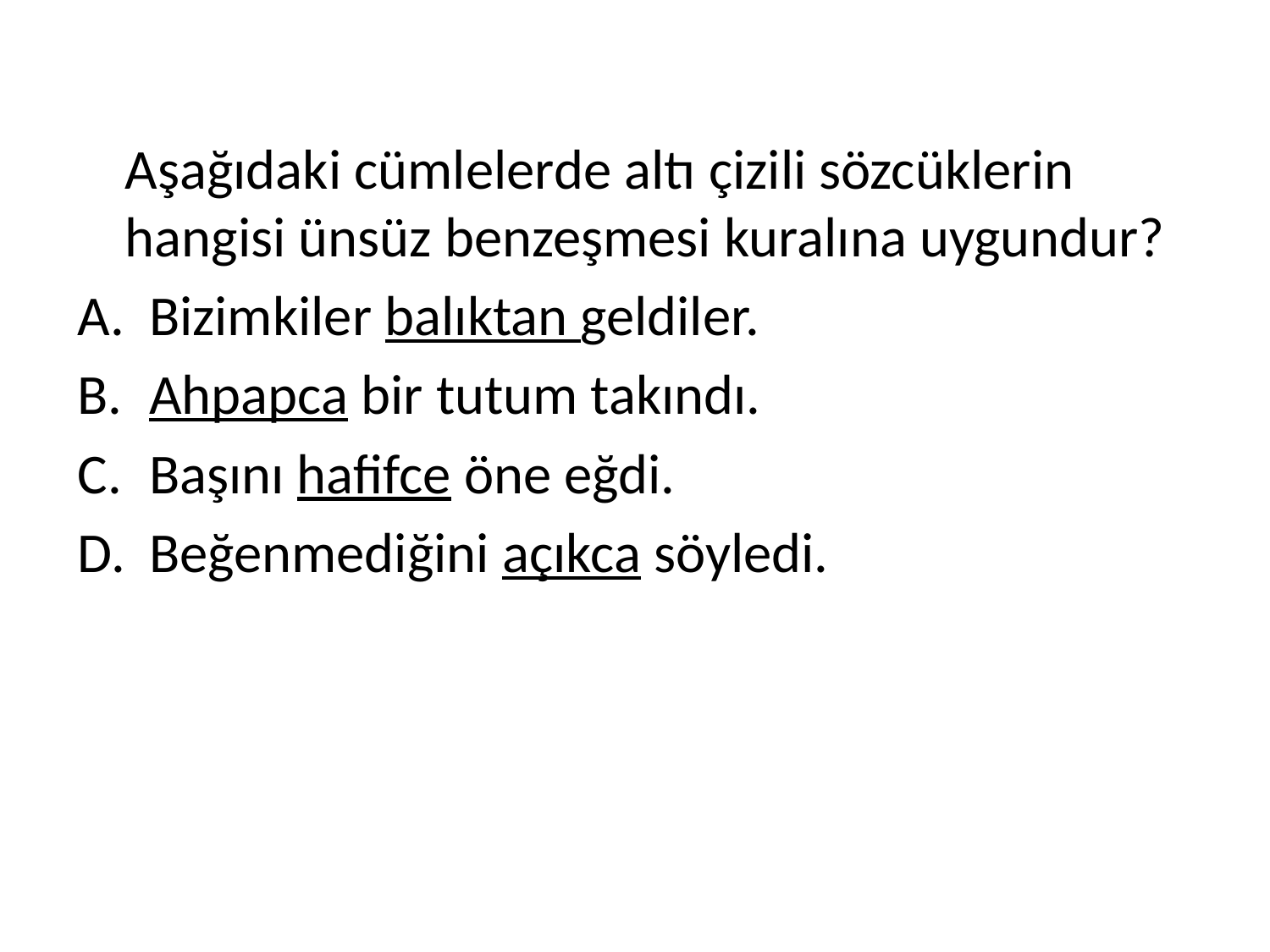

Aşağıdaki cümlelerde altı çizili sözcüklerin hangisi ünsüz benzeşmesi kuralına uygundur?
Bizimkiler balıktan geldiler.
Ahpapca bir tutum takındı.
Başını hafifce öne eğdi.
Beğenmediğini açıkca söyledi.